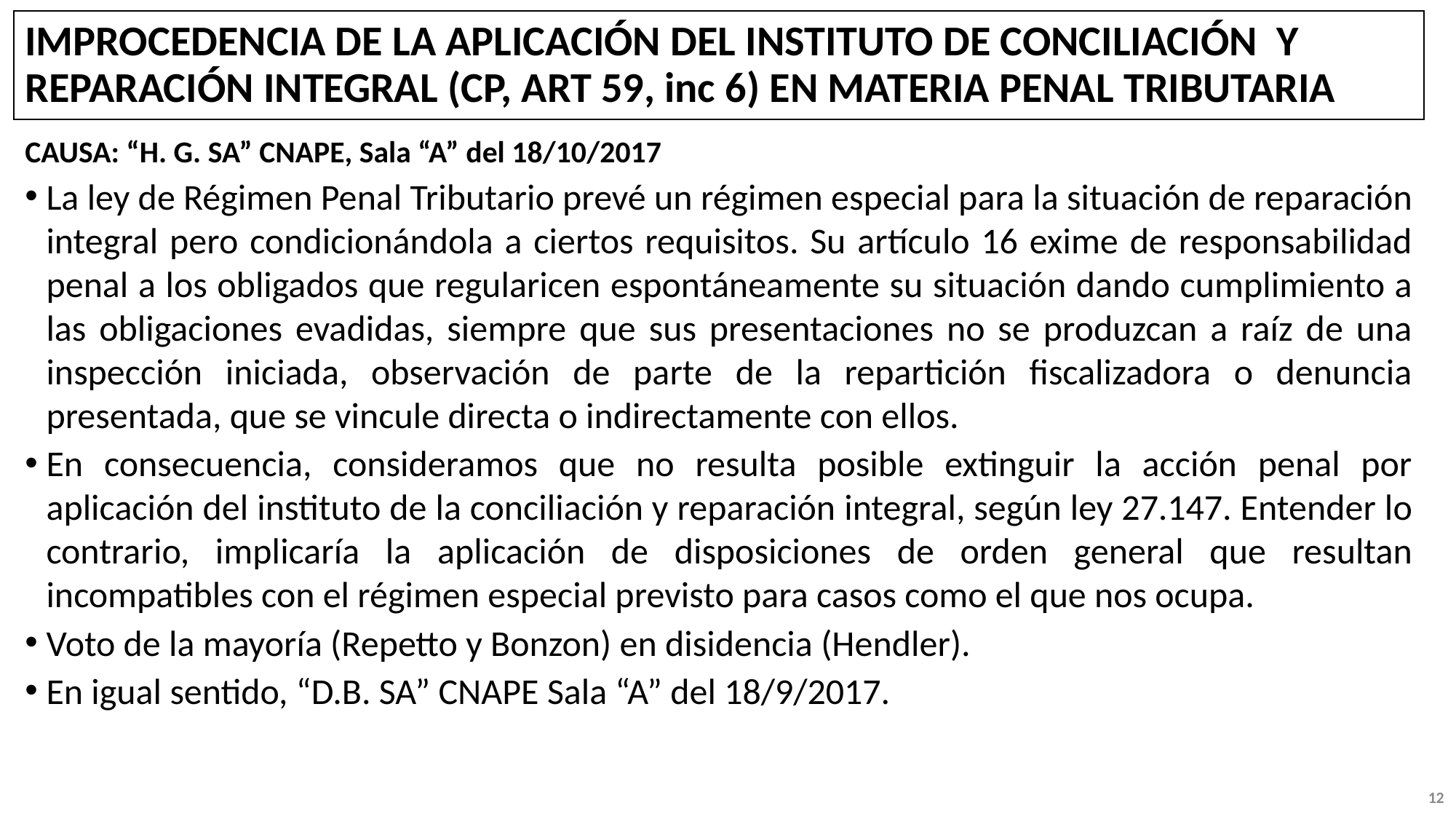

# IMPROCEDENCIA DE LA APLICACIÓN DEL INSTITUTO DE CONCILIACIÓN  Y REPARACIÓN INTEGRAL (CP, ART 59, inc 6) EN MATERIA PENAL TRIBUTARIA
CAUSA: “H. G. SA” CNAPE, Sala “A” del 18/10/2017
La ley de Régimen Penal Tributario prevé un régimen especial para la situación de reparación integral pero condicionándola a ciertos requisitos. Su artículo 16 exime de responsabilidad penal a los obligados que regularicen espontáneamente su situación dando cumplimiento a las obligaciones evadidas, siempre que sus presentaciones no se produzcan a raíz de una inspección iniciada, observación de parte de la repartición fiscalizadora o denuncia presentada, que se vincule directa o indirectamente con ellos.
En consecuencia, consideramos que no resulta posible extinguir la acción penal por aplicación del instituto de la conciliación y reparación integral, según ley 27.147. Entender lo contrario, implicaría la aplicación de disposiciones de orden general que resultan incompatibles con el régimen especial previsto para casos como el que nos ocupa.
Voto de la mayoría (Repetto y Bonzon) en disidencia (Hendler).
En igual sentido, “D.B. SA” CNAPE Sala “A” del 18/9/2017.
12